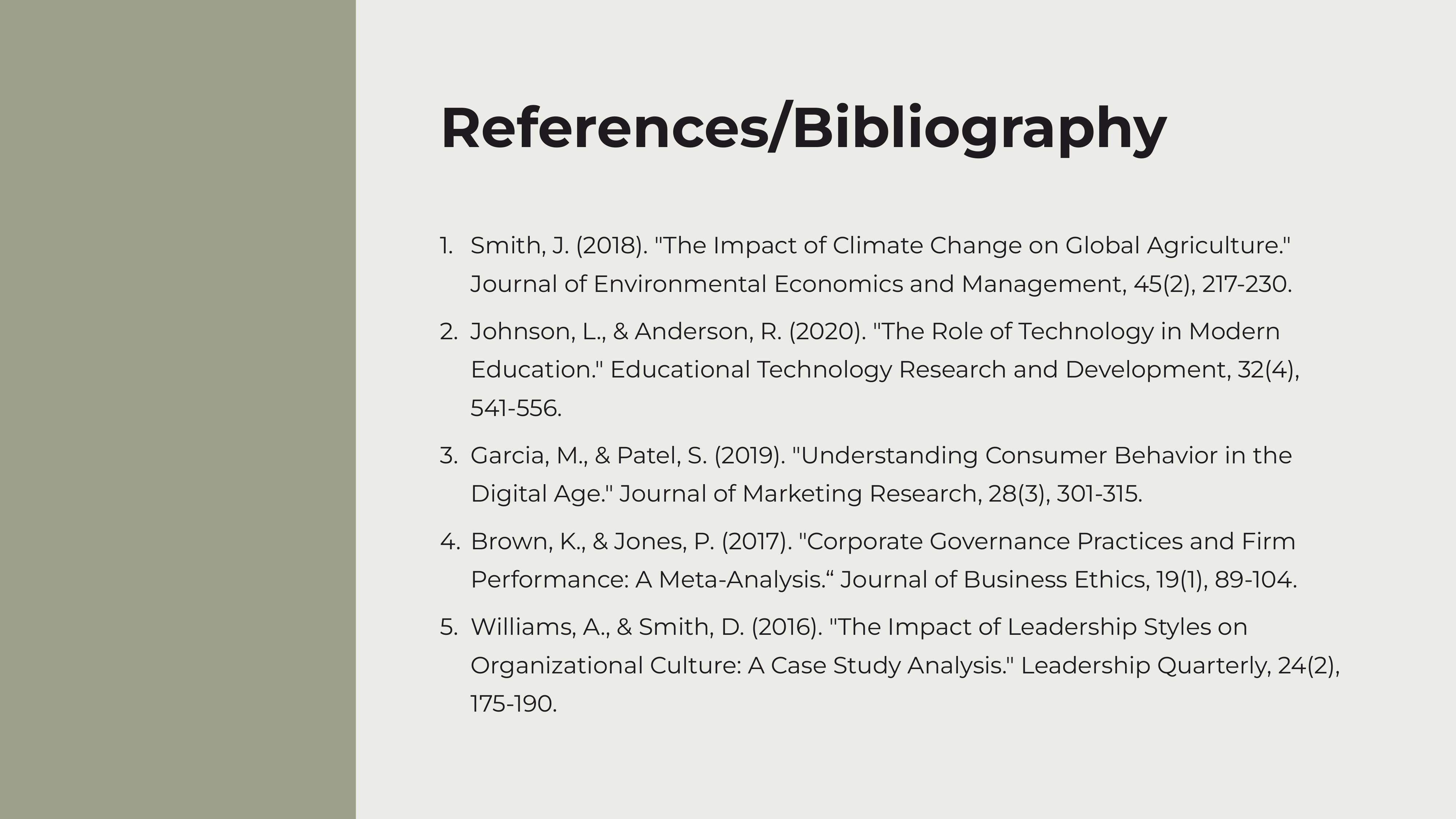

References/Bibliography
Smith, J. (2018). "The Impact of Climate Change on Global Agriculture." Journal of Environmental Economics and Management, 45(2), 217-230.
Johnson, L., & Anderson, R. (2020). "The Role of Technology in Modern Education." Educational Technology Research and Development, 32(4), 541-556.
Garcia, M., & Patel, S. (2019). "Understanding Consumer Behavior in the Digital Age." Journal of Marketing Research, 28(3), 301-315.
Brown, K., & Jones, P. (2017). "Corporate Governance Practices and Firm Performance: A Meta-Analysis.“ Journal of Business Ethics, 19(1), 89-104.
Williams, A., & Smith, D. (2016). "The Impact of Leadership Styles on Organizational Culture: A Case Study Analysis." Leadership Quarterly, 24(2), 175-190.